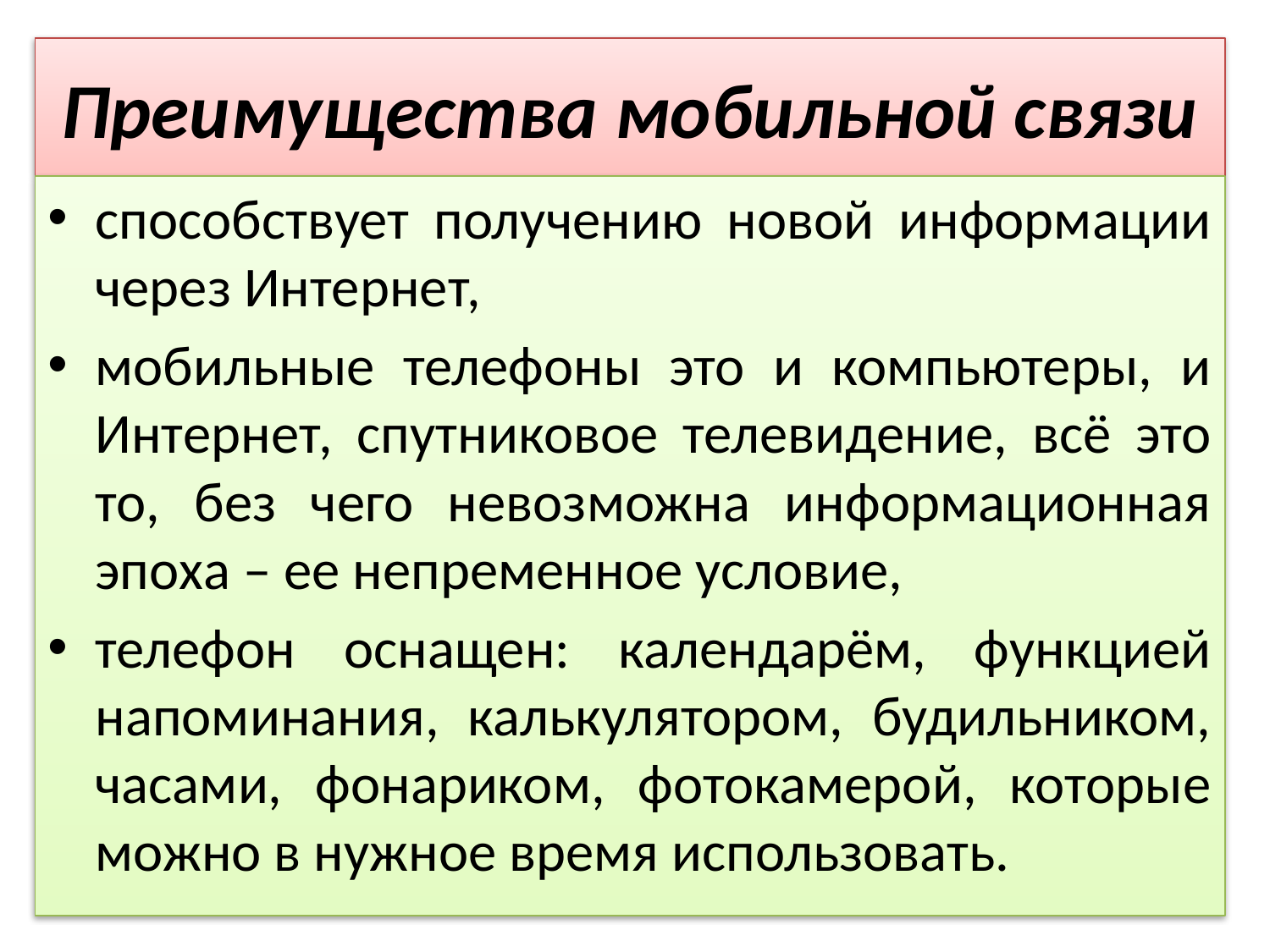

# Преимущества мобильной связи
способствует получению новой информации через Интернет,
мобильные телефоны это и компьютеры, и Интернет, спутниковое телевидение, всё это то, без чего невозможна информационная эпоха – ее непременное условие,
телефон оснащен: календарём, функцией напоминания, калькулятором, будильником, часами, фонариком, фотокамерой, которые можно в нужное время использовать.